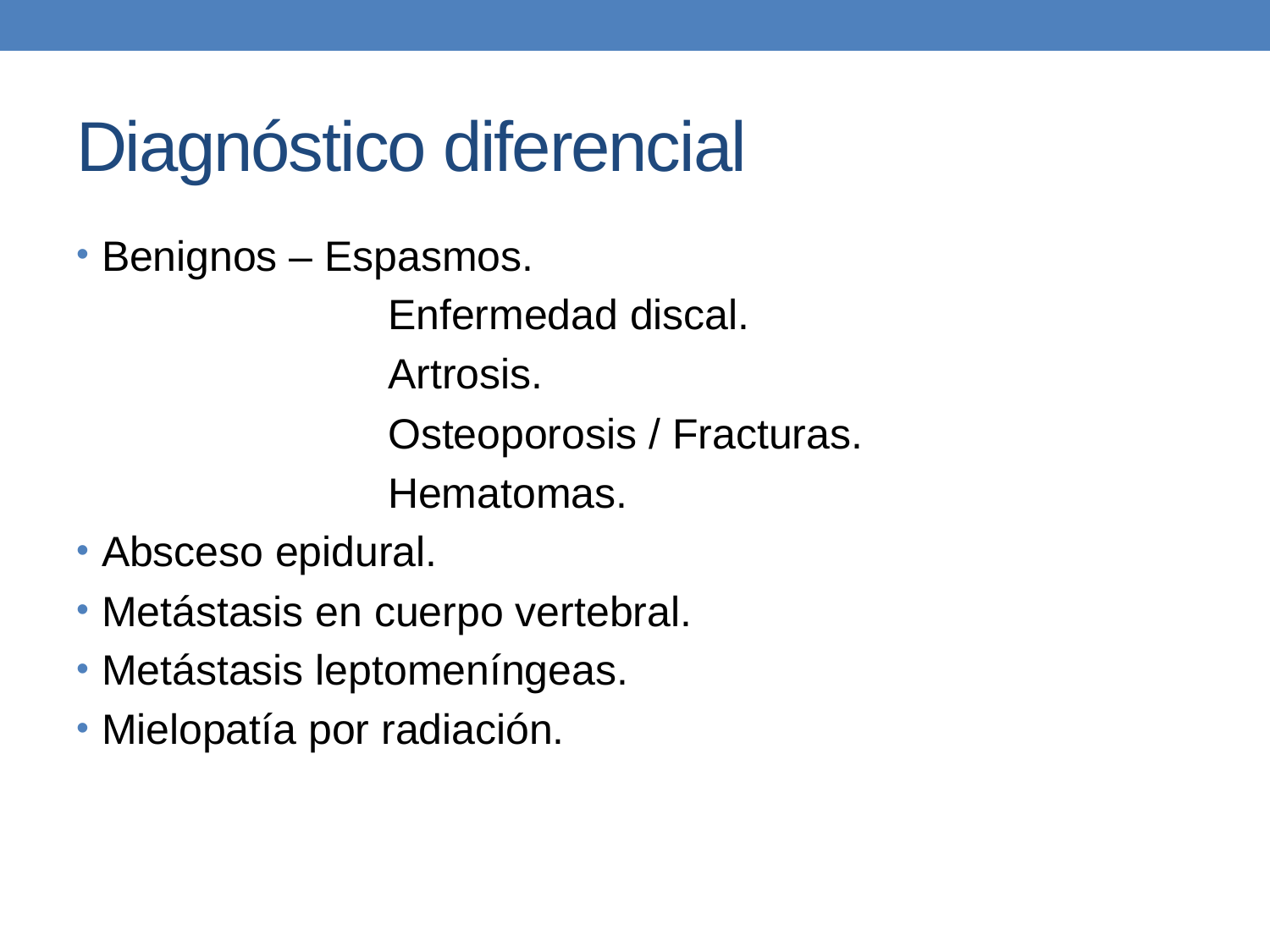

# Diagnóstico diferencial
Benignos – Espasmos.
                         Enfermedad discal.
                         Artrosis.
                         Osteoporosis / Fracturas.
                         Hematomas.
Absceso epidural.
Metástasis en cuerpo vertebral.
Metástasis leptomeníngeas.
Mielopatía por radiación.